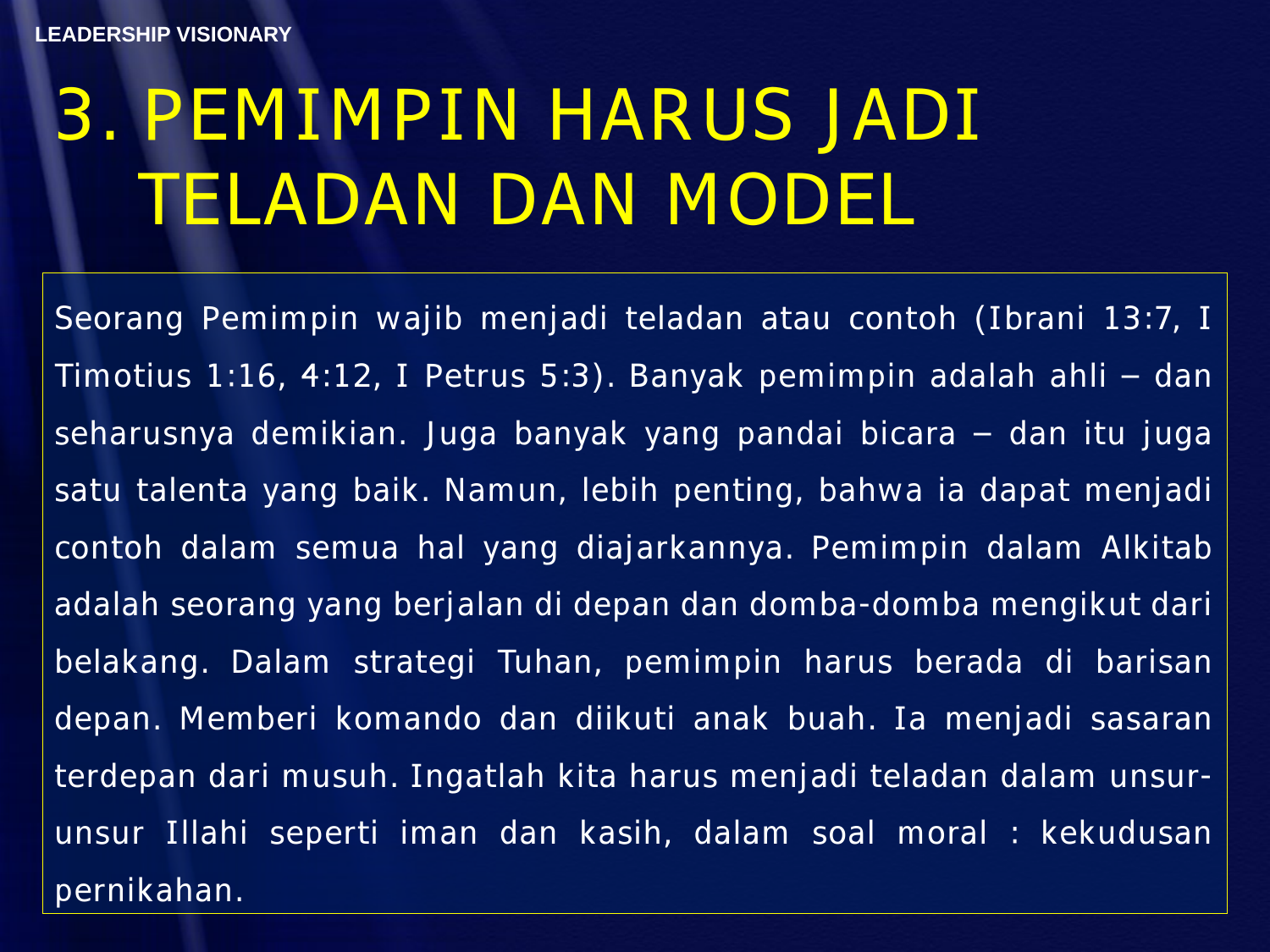

3. PEMIMPIN HARUS JADI
    TELADAN DAN MODEL
Seorang Pemimpin wajib menjadi teladan atau contoh (Ibrani 13:7, I Timotius 1:16, 4:12, I Petrus 5:3). Banyak pemimpin adalah ahli – dan seharusnya demikian. Juga banyak yang pandai bicara – dan itu juga satu talenta yang baik. Namun, lebih penting, bahwa ia dapat menjadi contoh dalam semua hal yang diajarkannya. Pemimpin dalam Alkitab adalah seorang yang berjalan di depan dan domba-domba mengikut dari belakang. Dalam strategi Tuhan, pemimpin harus berada di barisan depan. Memberi komando dan diikuti anak buah. Ia menjadi sasaran terdepan dari musuh. Ingatlah kita harus menjadi teladan dalam unsur-unsur Illahi seperti iman dan kasih, dalam soal moral : kekudusan pernikahan.